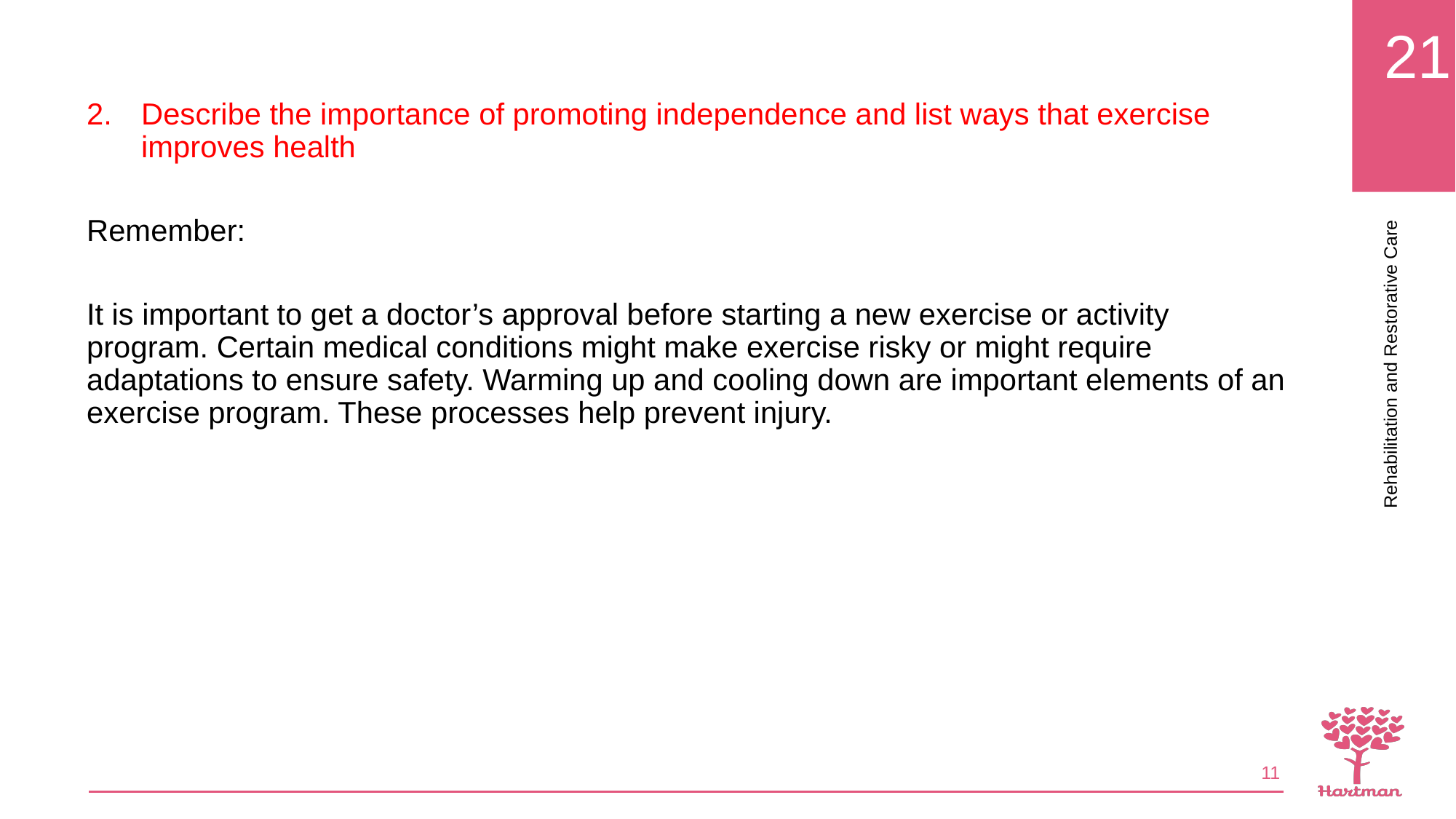

Describe the importance of promoting independence and list ways that exercise  improves health

Remember:

It is important to get a doctor’s approval before starting a new exercise or activity program. Certain medical conditions might make exercise risky or might require adaptations to ensure safety. Warming up and cooling down are important elements of an exercise program. These processes help prevent injury.

11